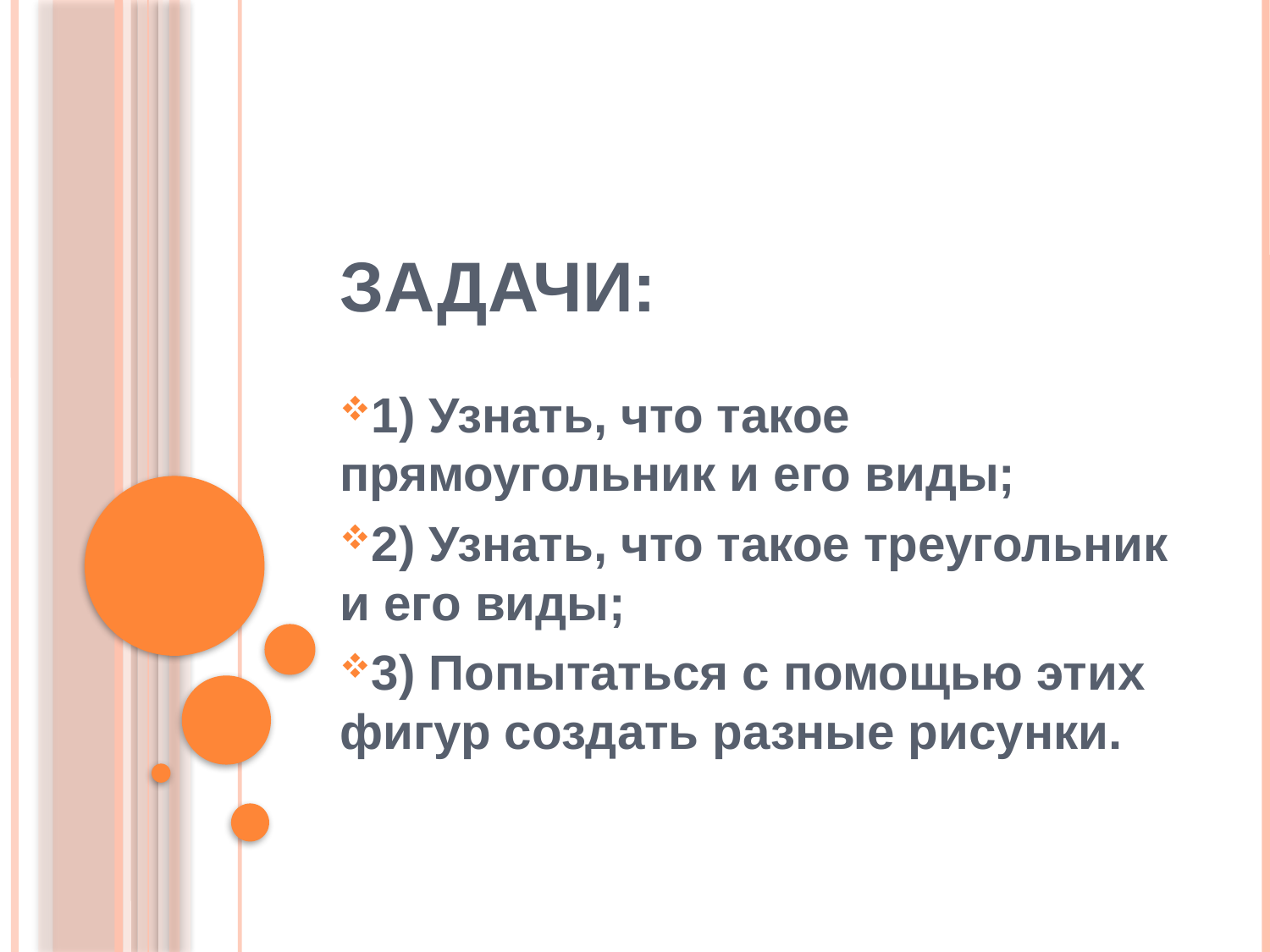

# Задачи:
1) Узнать, что такое прямоугольник и его виды;
2) Узнать, что такое треугольник и его виды;
3) Попытаться с помощью этих фигур создать разные рисунки.